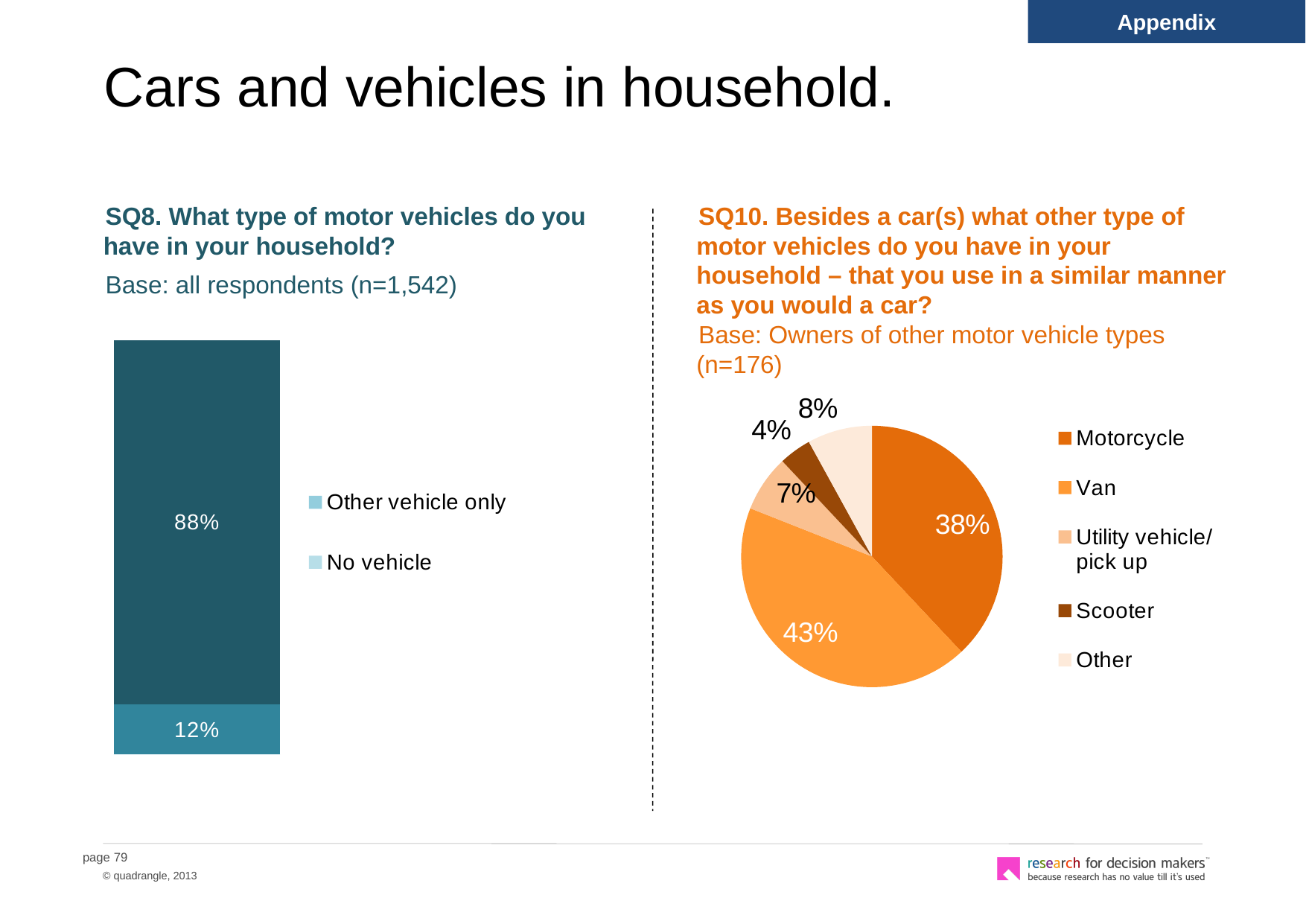

Appendix
# Cars and vehicles in household.
SQ8. What type of motor vehicles do you have in your household?
Base: all respondents (n=1,542)
SQ10. Besides a car(s) what other type of motor vehicles do you have in your household – that you use in a similar manner as you would a car?
Base: Owners of other motor vehicle types (n=176)

### Chart

| Category | No vehicle | Other vehicle only | Car +  other vehicle | Car only |
|---|---|---|---|---|
| Category 1 | 0.0 | 0.0 | 0.12000000000000002 | 0.88 |

### Chart

| Category | Column1 |
|---|---|
| Motorcycle | 0.3800000000000002 |
| Van | 0.4300000000000002 |
| Utility vehicle/ pick up | 0.07000000000000002 |
| Scooter | 0.04000000000000002 |
| Other | 0.08000000000000004 |